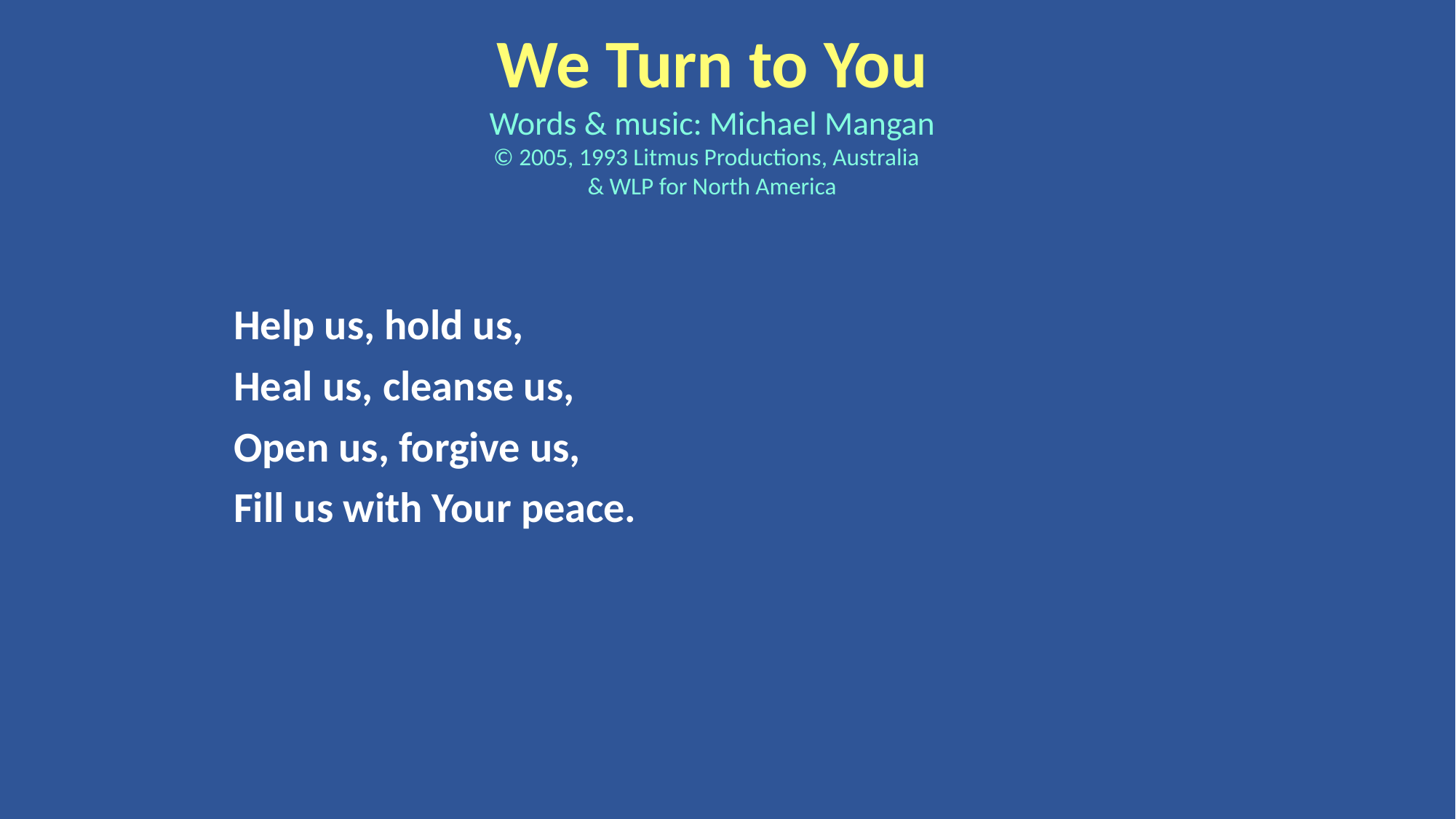

We Turn to You
Words & music: Michael Mangan
© 2005, 1993 Litmus Productions, Australia
& WLP for North America
Help us, hold us,
Heal us, cleanse us,
Open us, forgive us,
Fill us with Your peace.